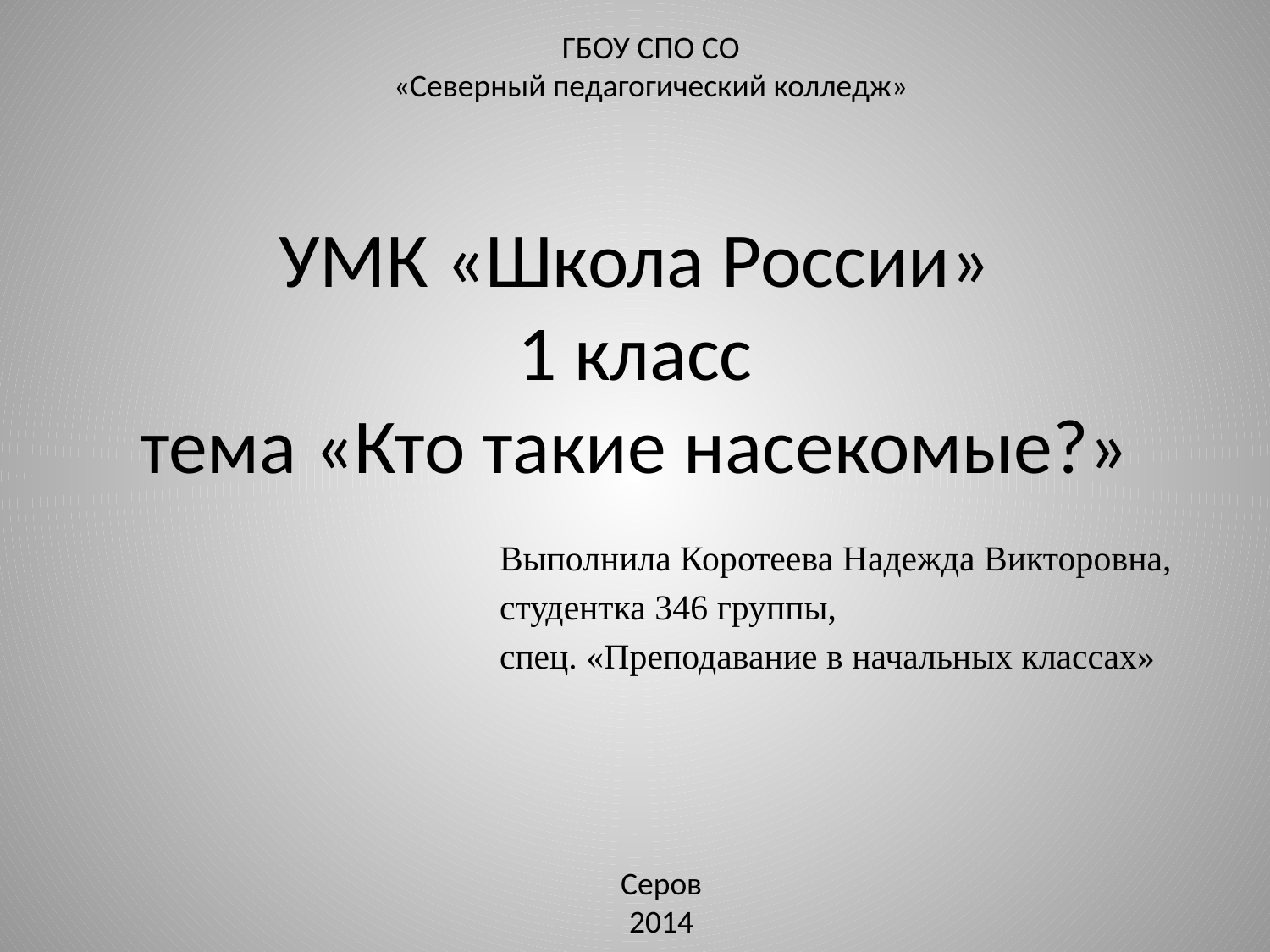

ГБОУ СПО СО
«Северный педагогический колледж»
# УМК «Школа России» 1 класс тема «Кто такие насекомые?»
Выполнила Коротеева Надежда Викторовна,
студентка 346 группы,
спец. «Преподавание в начальных классах»
Серов
2014